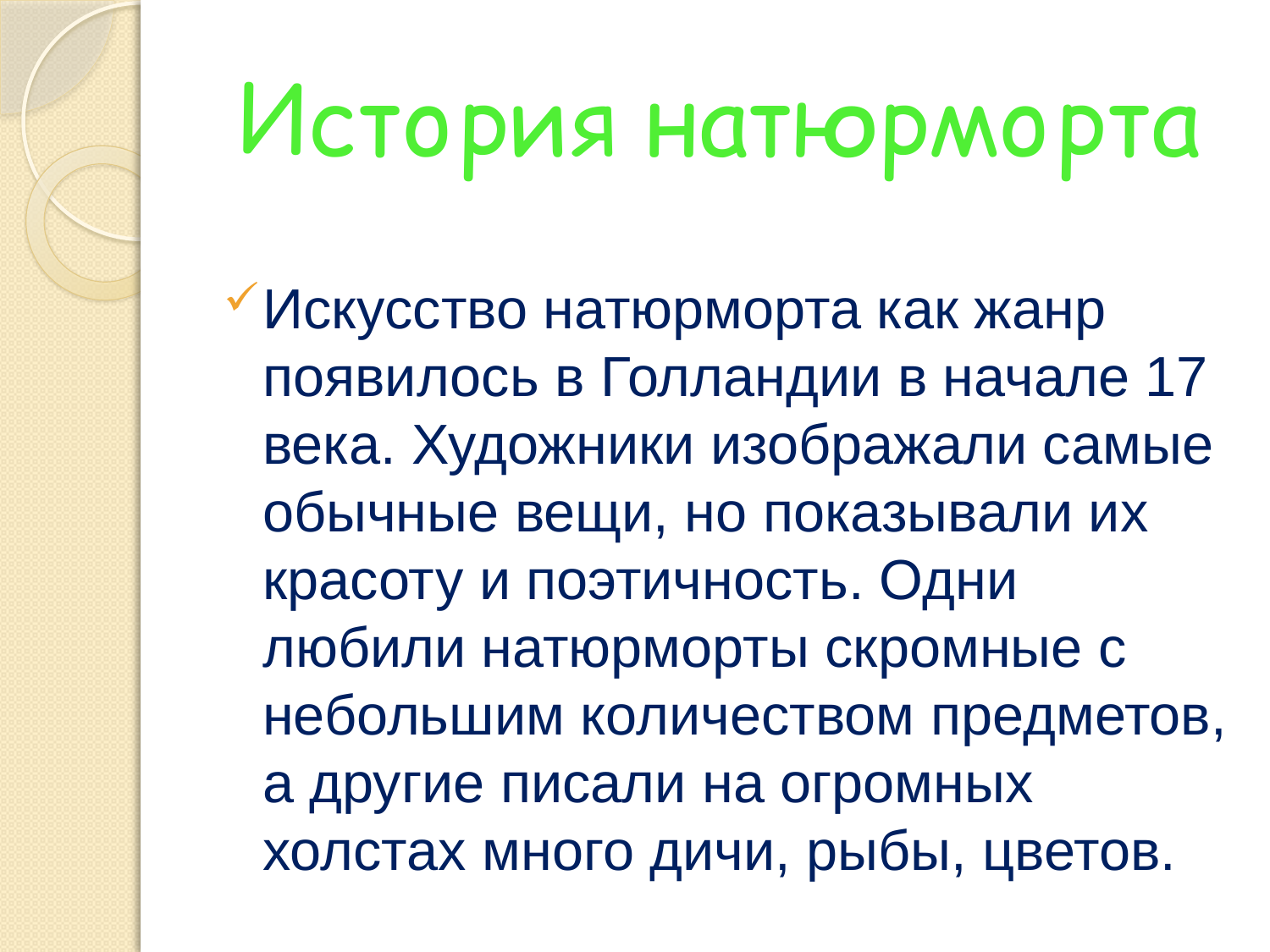

# История натюрморта
Искусство натюрморта как жанр появилось в Голландии в начале 17 века. Художники изображали самые обычные вещи, но показывали их красоту и поэтичность. Одни любили натюрморты скромные с небольшим количеством предметов, а другие писали на огромных холстах много дичи, рыбы, цветов.